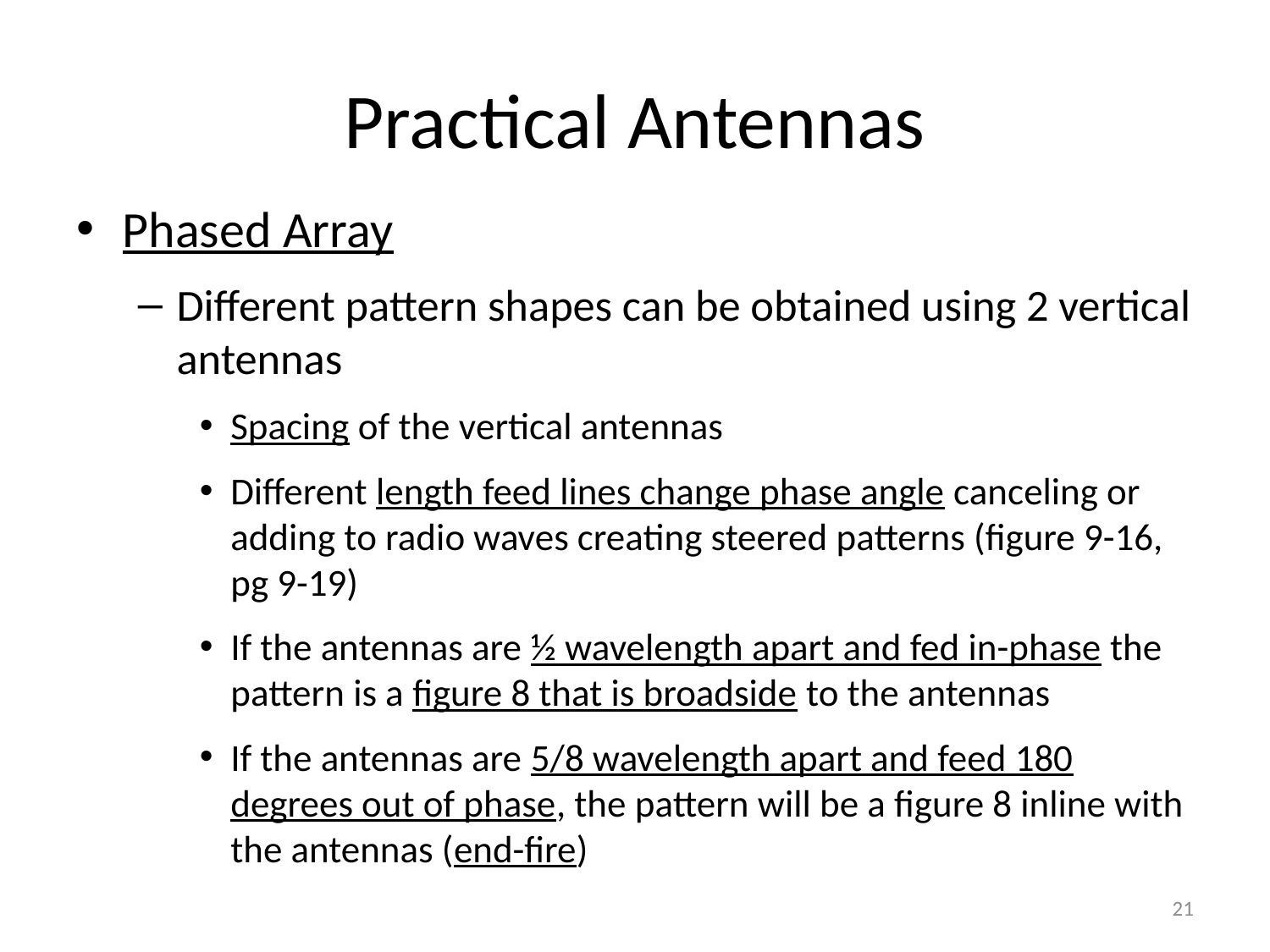

# Practical Antennas
Phased Array
Different pattern shapes can be obtained using 2 vertical antennas
Spacing of the vertical antennas
Different length feed lines change phase angle canceling or adding to radio waves creating steered patterns (figure 9-16, pg 9-19)
If the antennas are ½ wavelength apart and fed in-phase the pattern is a figure 8 that is broadside to the antennas
If the antennas are 5/8 wavelength apart and feed 180 degrees out of phase, the pattern will be a figure 8 inline with the antennas (end-fire)

21